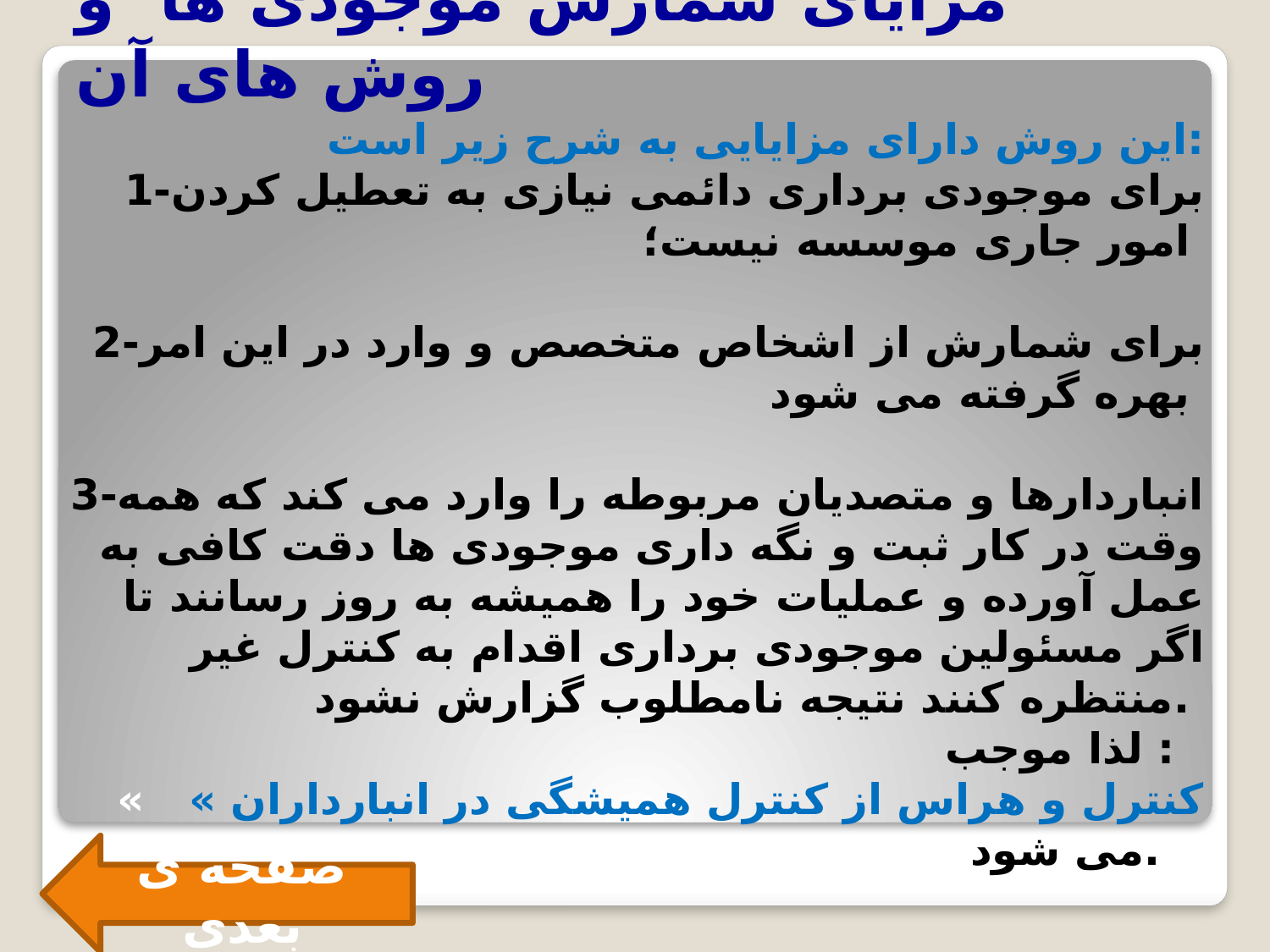

# مزایای شمارش موجودی ها  و روش های آن
این روش دارای مزایایی به شرح زیر است:
  1-برای موجودی برداری دائمی نیازی به تعطیل کردن امور جاری موسسه نیست؛

2-برای شمارش از اشخاص متخصص و وارد در این امر بهره گرفته می شود

3-انباردارها و متصدیان مربوطه را وارد می کند که همه وقت در کار ثبت و نگه داری موجودی ها دقت کافی به عمل آورده و عملیات خود را همیشه به روز رسانند تا اگر مسئولین موجودی برداری اقدام به کنترل غیر منتظره کنند نتیجه نامطلوب گزارش نشود.
                               لذا موجب :
«   کنترل و هراس از کنترل همیشگی در انبارداران » می شود.

صفحه ی بعدی